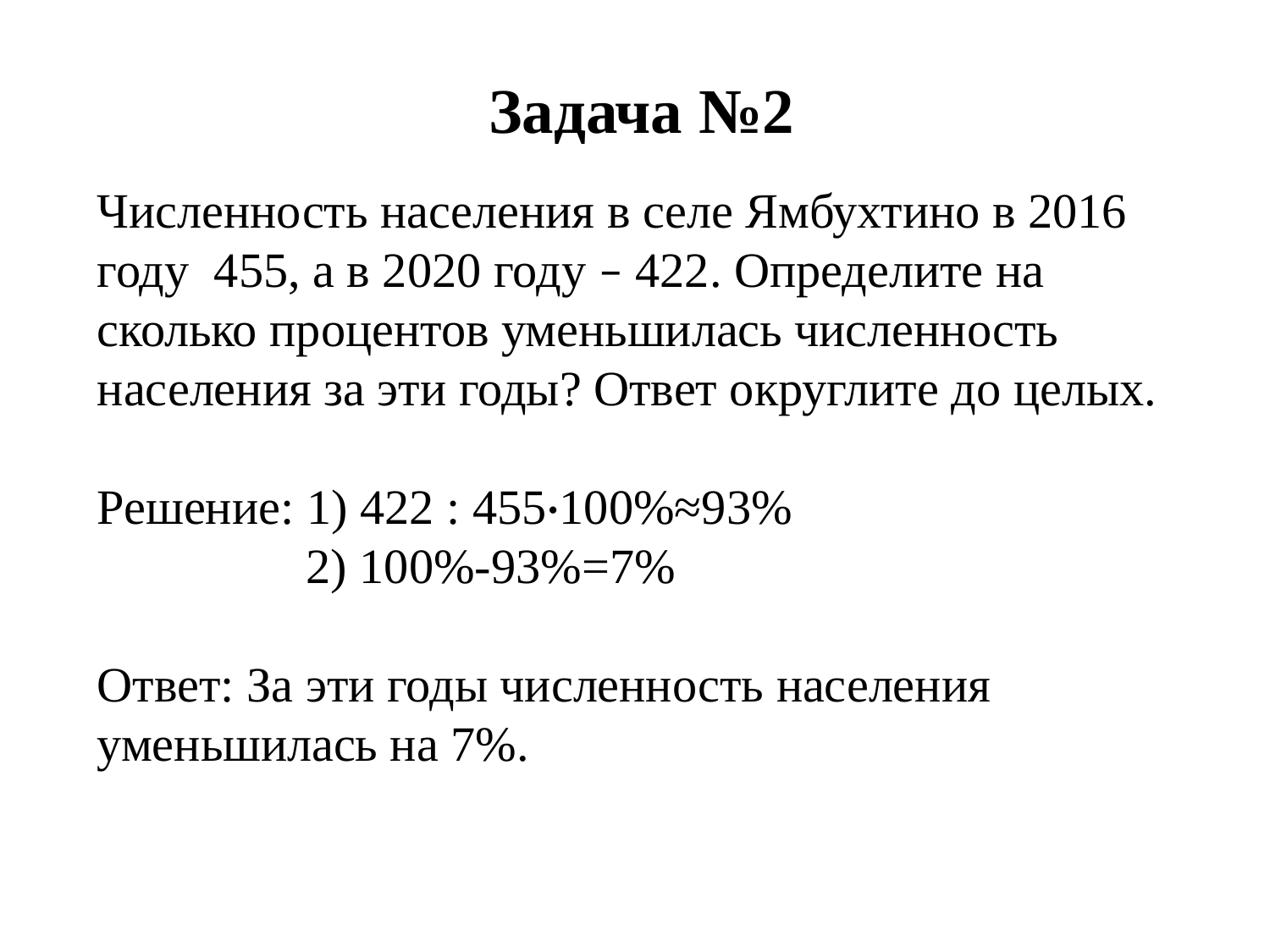

Задача №2
Численность населения в селе Ямбухтино в 2016 году  455, а в 2020 году – 422. Определите на сколько процентов уменьшилась численность населения за эти годы? Ответ округлите до целых.

Решение: 1) 422 : 455·100%≈93%
                 2) 100%-93%=7%

Ответ: За эти годы численность населения уменьшилась на 7%.